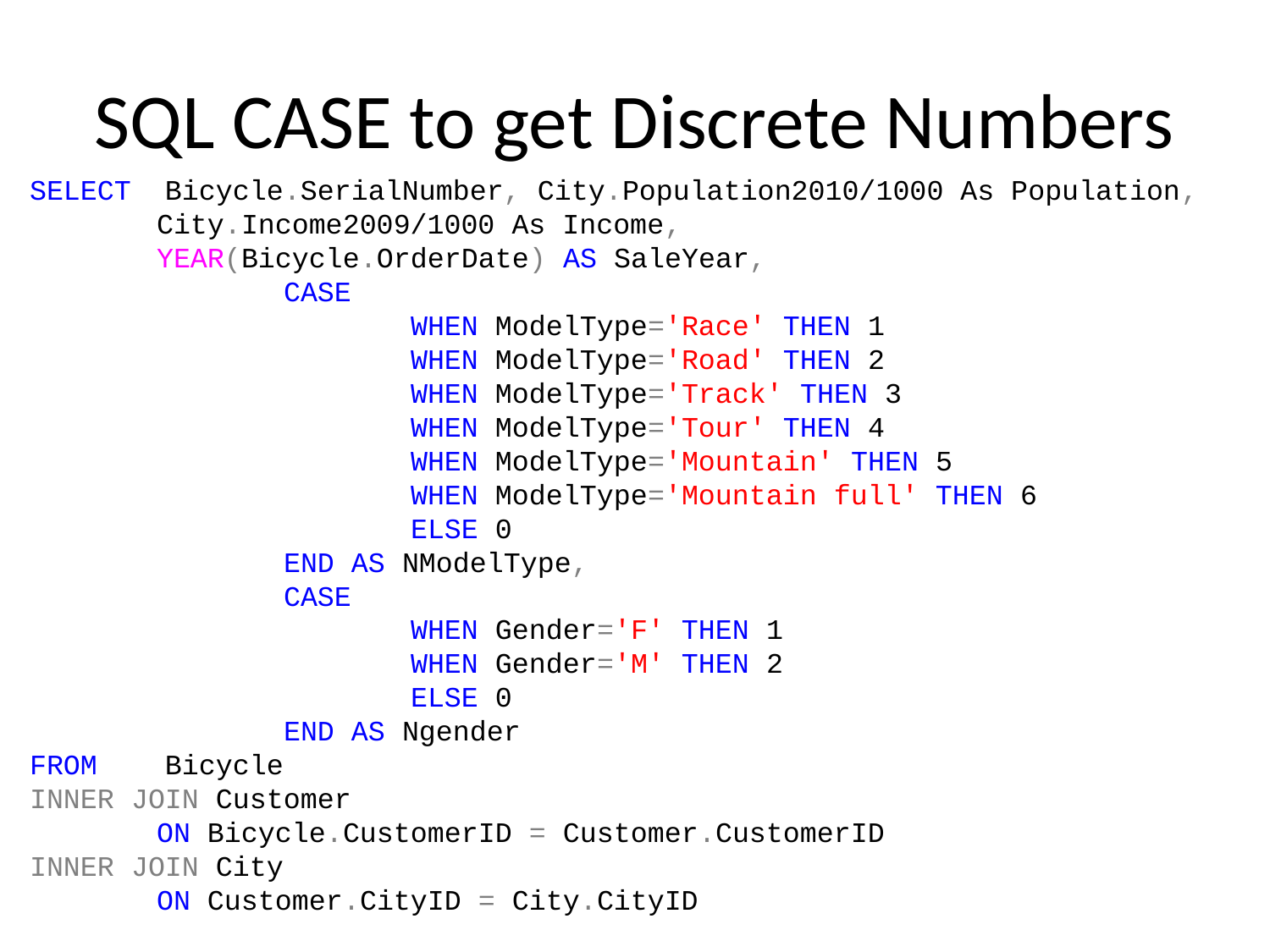

# SQL CASE to get Discrete Numbers
SELECT  Bicycle.SerialNumber, City.Population2010/1000 As Population,
	City.Income2009/1000 As Income,
	YEAR(Bicycle.OrderDate) AS SaleYear,
		CASE
			WHEN ModelType='Race' THEN 1
			WHEN ModelType='Road' THEN 2
			WHEN ModelType='Track' THEN 3
			WHEN ModelType='Tour' THEN 4
			WHEN ModelType='Mountain' THEN 5
			WHEN ModelType='Mountain full' THEN 6
			ELSE 0
		END AS NModelType,
		CASE
			WHEN Gender='F' THEN 1
			WHEN Gender='M' THEN 2
			ELSE 0
		END AS Ngender
FROM    Bicycle
INNER JOIN Customer
	ON Bicycle.CustomerID = Customer.CustomerID
INNER JOIN City
	ON Customer.CityID = City.CityID